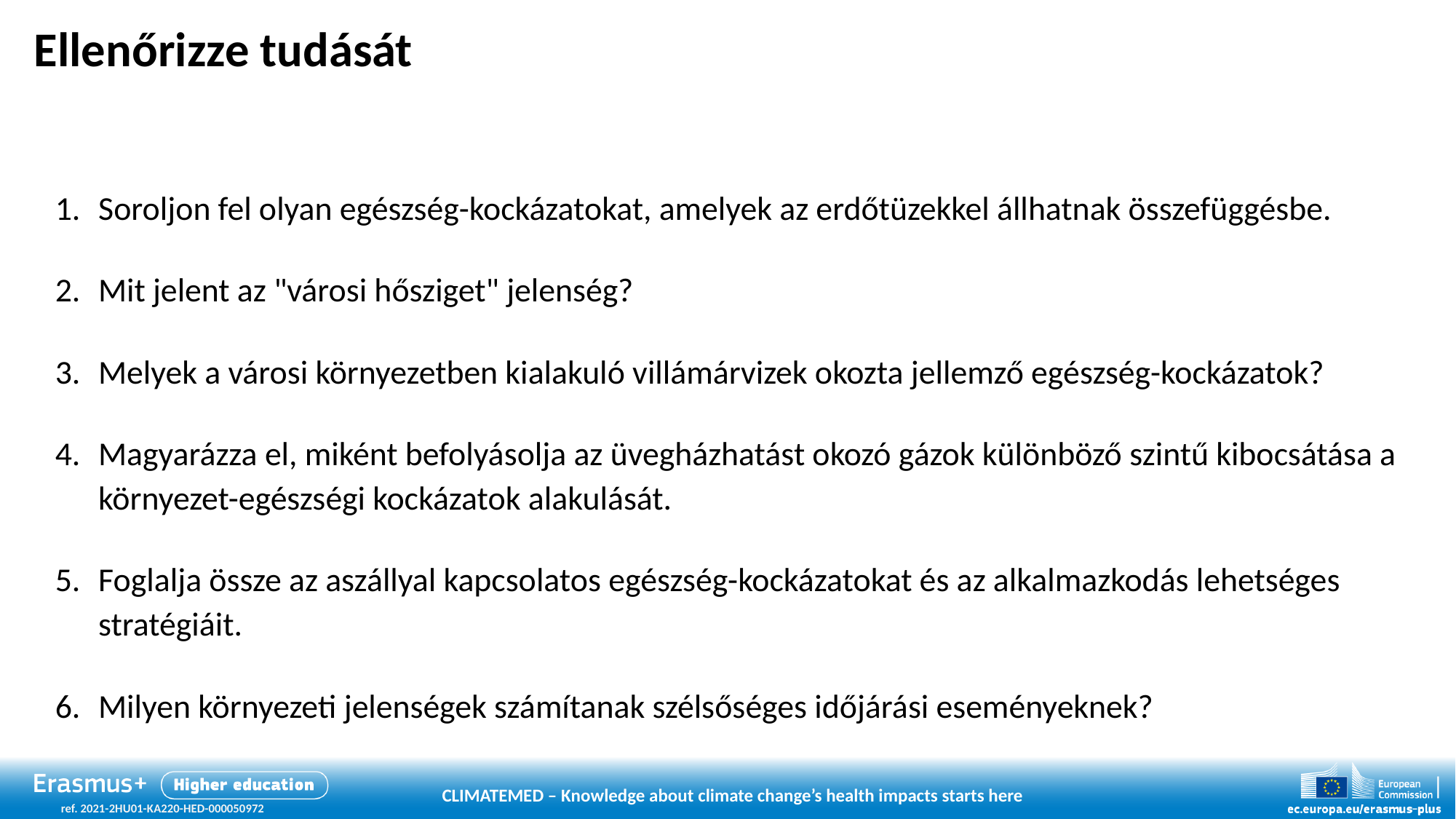

# Ellenőrizze tudását
Soroljon fel olyan egészség-kockázatokat, amelyek az erdőtüzekkel állhatnak összefüggésbe.
Mit jelent az "városi hősziget" jelenség?
Melyek a városi környezetben kialakuló villámárvizek okozta jellemző egészség-kockázatok?
Magyarázza el, miként befolyásolja az üvegházhatást okozó gázok különböző szintű kibocsátása a környezet-egészségi kockázatok alakulását.
Foglalja össze az aszállyal kapcsolatos egészség-kockázatokat és az alkalmazkodás lehetséges stratégiáit.
Milyen környezeti jelenségek számítanak szélsőséges időjárási eseményeknek?